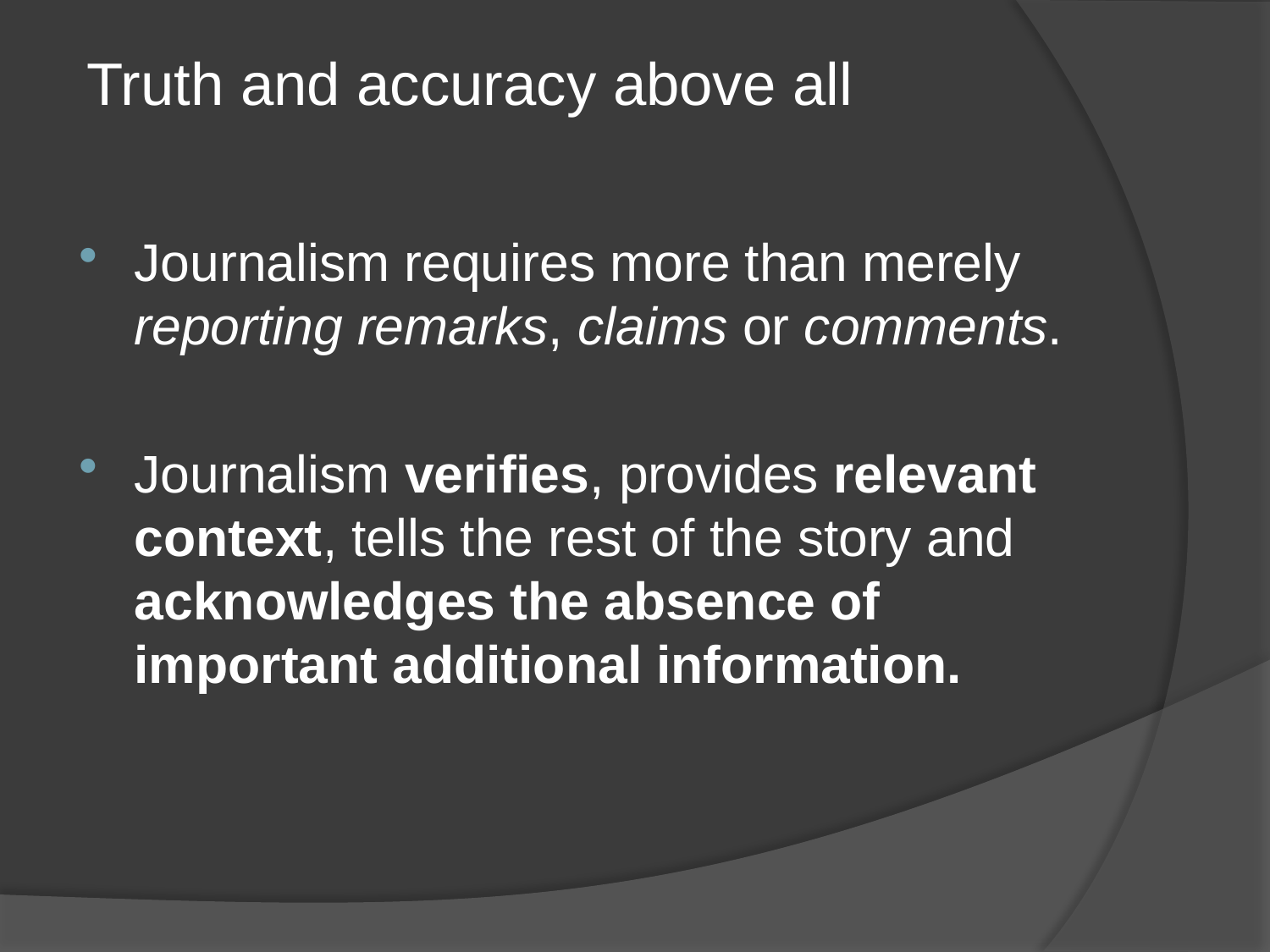

# Truth and accuracy above all
Journalism requires more than merely reporting remarks, claims or comments.

Journalism verifies, provides relevant context, tells the rest of the story and acknowledges the absence of important additional information.